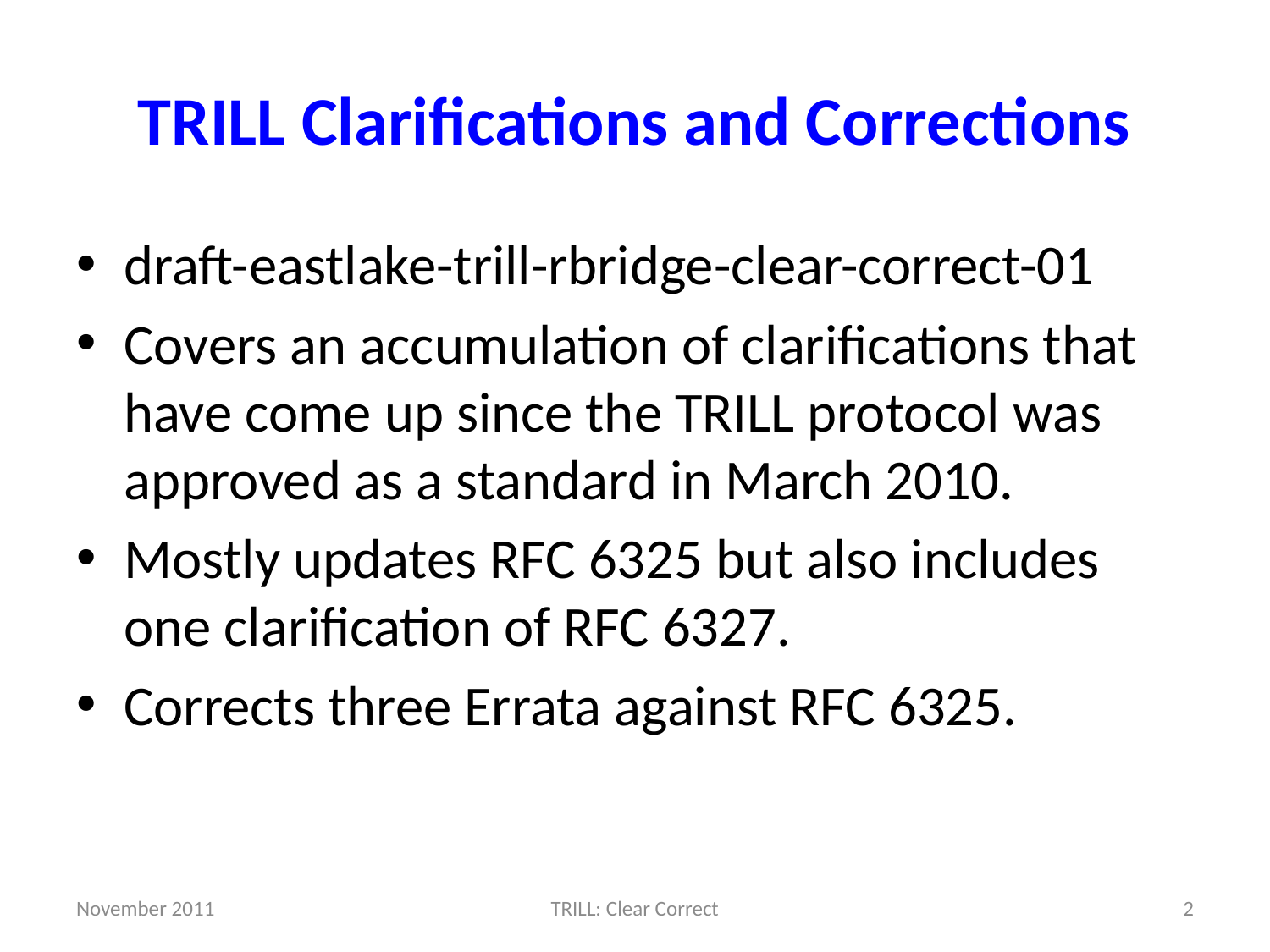

# TRILL Clarifications and Corrections
draft-eastlake-trill-rbridge-clear-correct-01
Covers an accumulation of clarifications that have come up since the TRILL protocol was approved as a standard in March 2010.
Mostly updates RFC 6325 but also includes one clarification of RFC 6327.
Corrects three Errata against RFC 6325.
November 2011
TRILL: Clear Correct
2